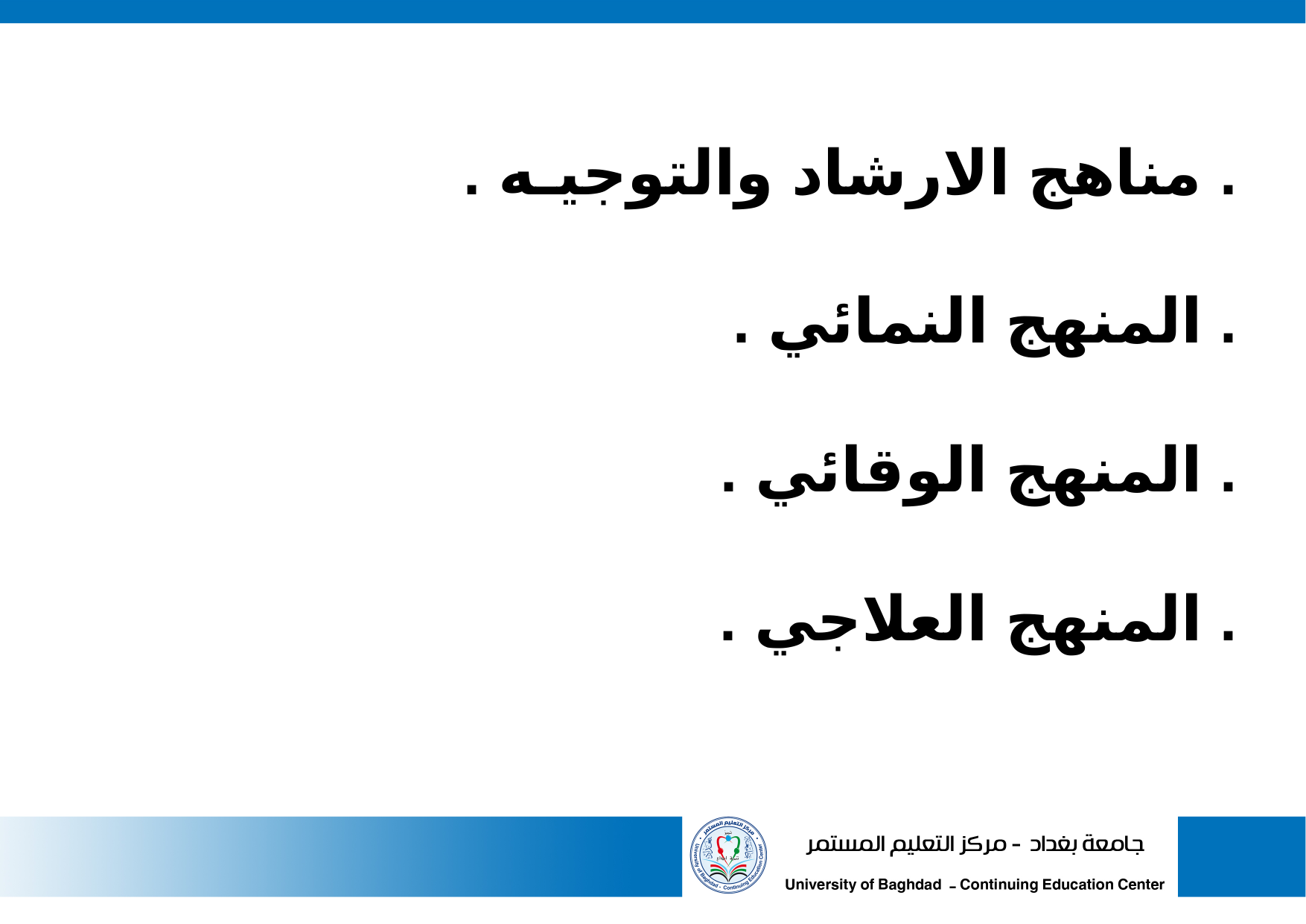

. مناهج الارشاد والتوجيـه .

. المنهج النمائي .
. المنهج الوقائي .
. المنهج العلاجي .